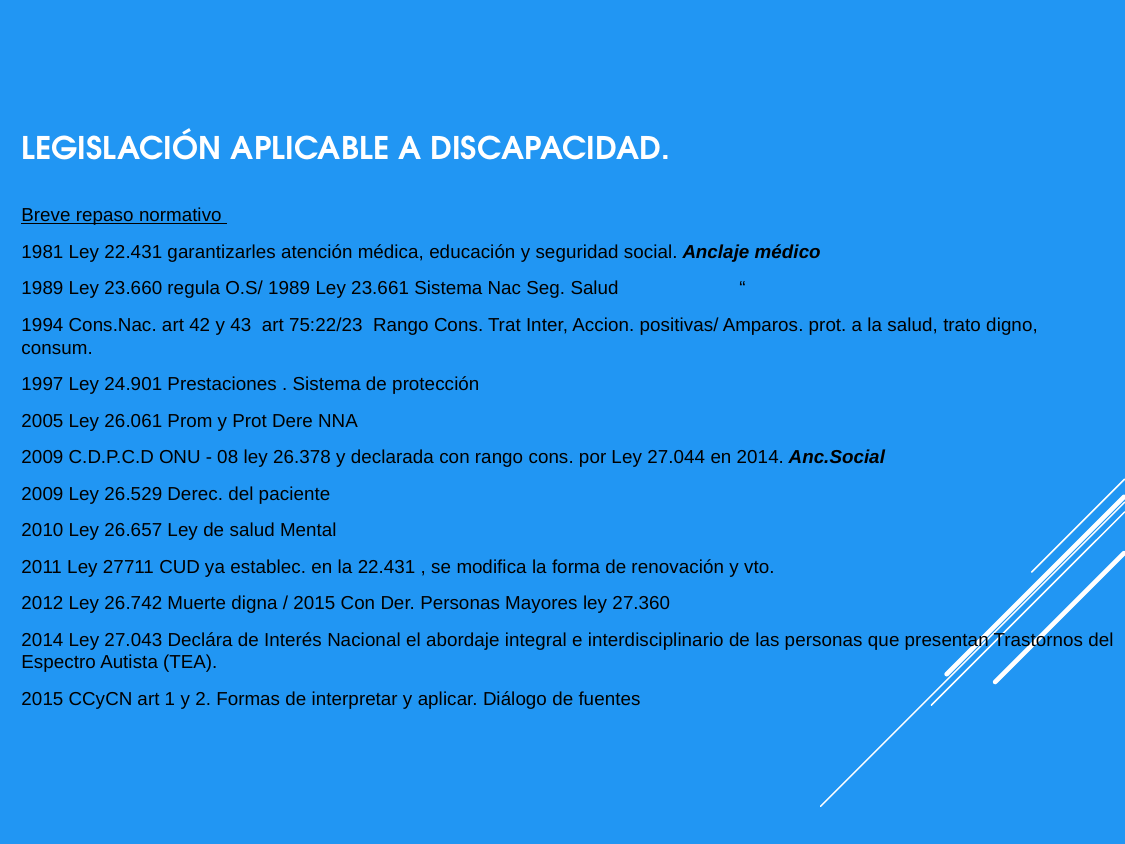

# Legislación aplicable a discapacidad.
Breve repaso normativo
1981 Ley 22.431 garantizarles atención médica, educación y seguridad social. Anclaje médico
1989 Ley 23.660 regula O.S/ 1989 Ley 23.661 Sistema Nac Seg. Salud                       “
1994 Cons.Nac. art 42 y 43  art 75:22/23  Rango Cons. Trat Inter, Accion. positivas/ Amparos. prot. a la salud, trato digno, consum.
1997 Ley 24.901 Prestaciones . Sistema de protección
2005 Ley 26.061 Prom y Prot Dere NNA
2009 C.D.P.C.D ONU - 08 ley 26.378 y declarada con rango cons. por Ley 27.044 en 2014. Anc.Social
2009 Ley 26.529 Derec. del paciente
2010 Ley 26.657 Ley de salud Mental
2011 Ley 27711 CUD ya establec. en la 22.431 , se modifica la forma de renovación y vto.
2012 Ley 26.742 Muerte digna / 2015 Con Der. Personas Mayores ley 27.360
2014 Ley 27.043 Declára de Interés Nacional el abordaje integral e interdisciplinario de las personas que presentan Trastornos del Espectro Autista (TEA).
2015 CCyCN art 1 y 2. Formas de interpretar y aplicar. Diálogo de fuentes